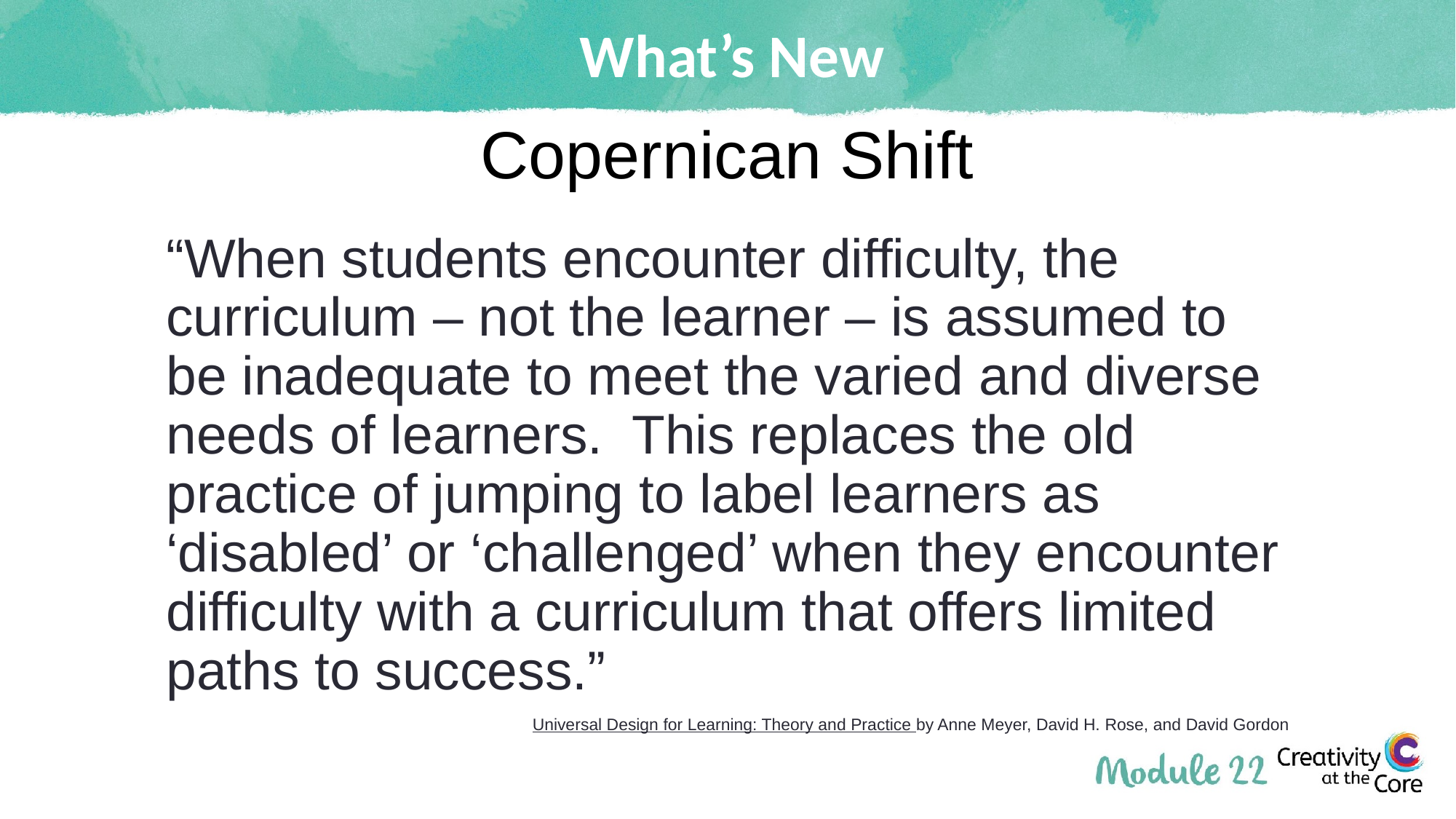

# What’s New
Copernican Shift
“When students encounter difficulty, the curriculum – not the learner – is assumed to be inadequate to meet the varied and diverse needs of learners.  This replaces the old practice of jumping to label learners as ‘disabled’ or ‘challenged’ when they encounter difficulty with a curriculum that offers limited paths to success.”
Universal Design for Learning: Theory and Practice by Anne Meyer, David H. Rose, and David Gordon